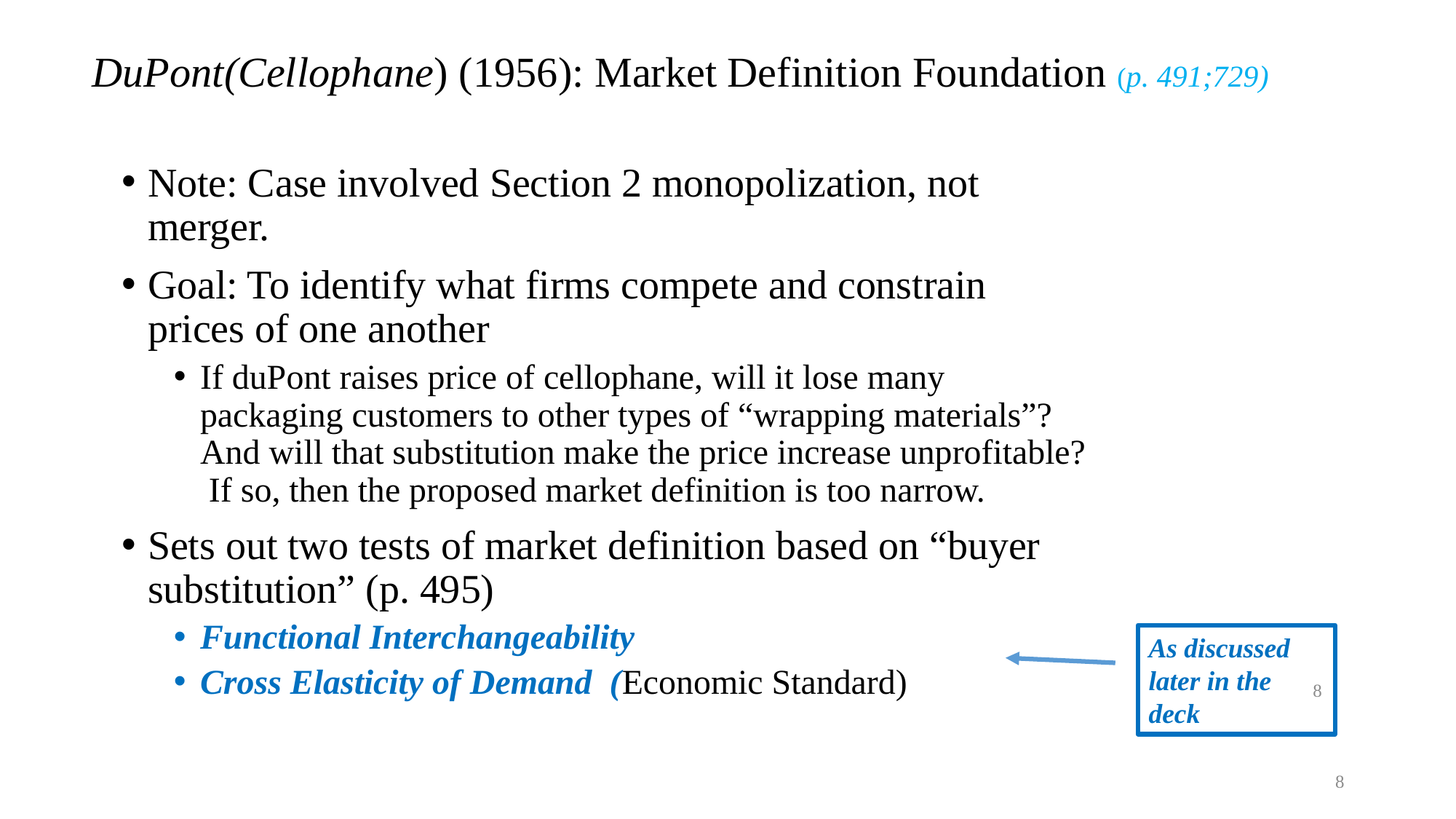

# DuPont(Cellophane) (1956): Market Definition Foundation (p. 491;729)
Note: Case involved Section 2 monopolization, not merger.
Goal: To identify what firms compete and constrain prices of one another
If duPont raises price of cellophane, will it lose many packaging customers to other types of “wrapping materials”? And will that substitution make the price increase unprofitable?  If so, then the proposed market definition is too narrow.
Sets out two tests of market definition based on “buyer substitution” (p. 495)
Functional Interchangeability
Cross Elasticity of Demand  (Economic Standard)
As discussed later in the deck
8
8